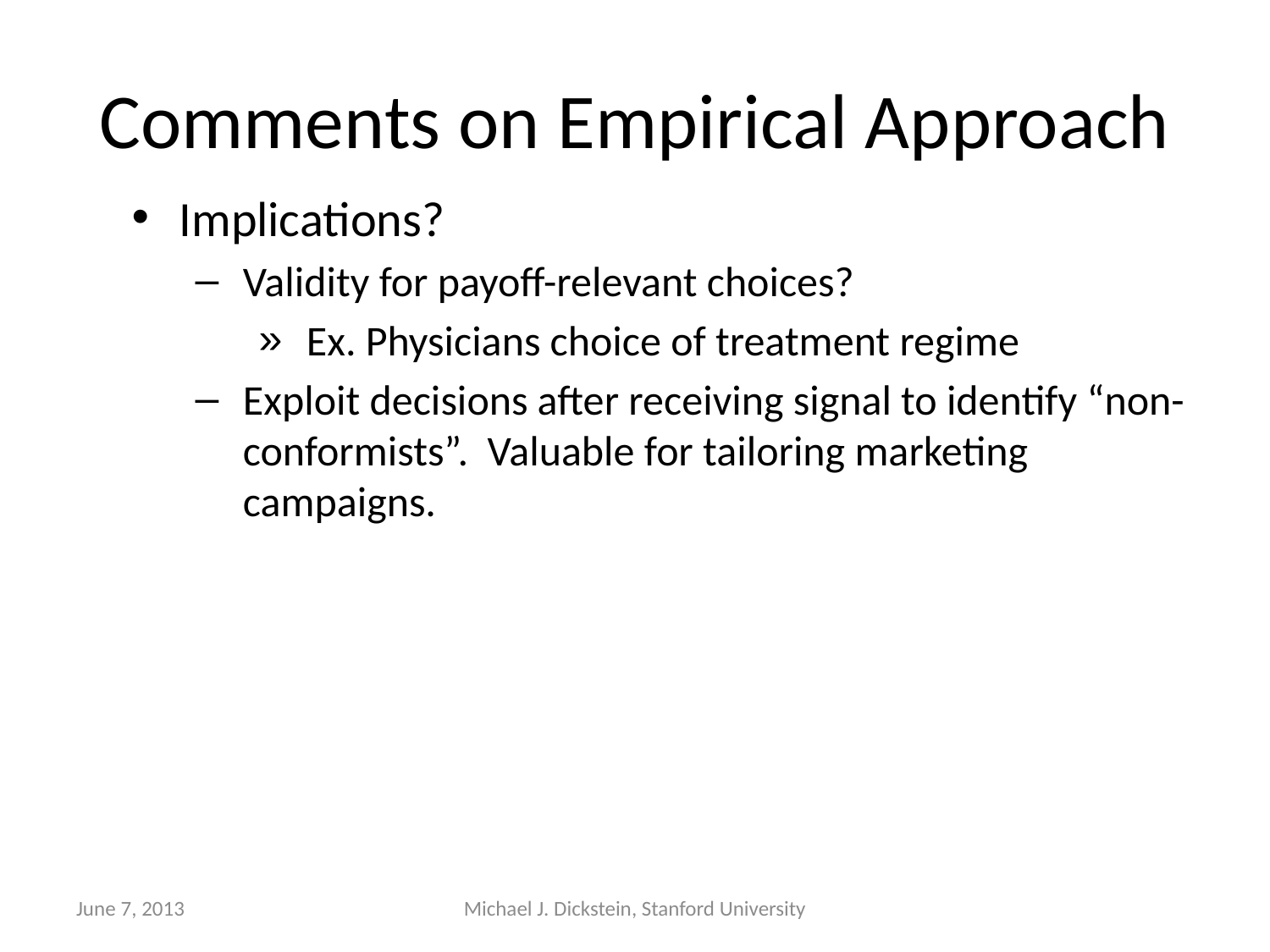

# Comments on Empirical Approach
Implications?
Validity for payoff-relevant choices?
Ex. Physicians choice of treatment regime
Exploit decisions after receiving signal to identify “non-conformists”.  Valuable for tailoring marketing campaigns.

June 7, 2013
Michael J. Dickstein, Stanford University